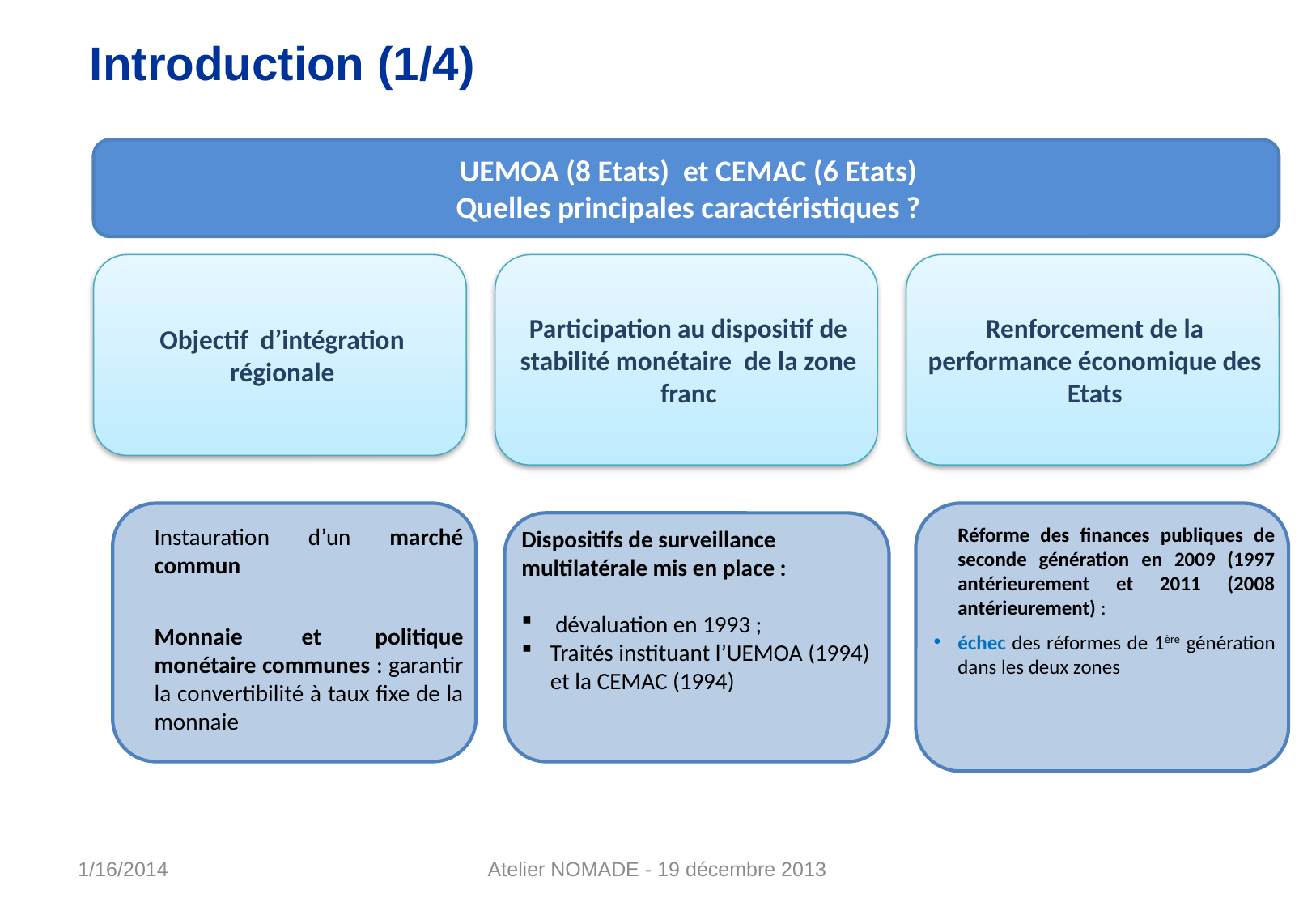

Introduction (1/4)
 UEMOA (8 Etats)  et CEMAC (6 Etats)
Quelles principales caractéristiques ?
Objectif  d’intégration régionale
Participation au dispositif de stabilité monétaire  de la zone franc
Renforcement de la performance économique des Etats
	Instauration d’un marché commun

	Monnaie  et politique monétaire communes : garantir la convertibilité à taux fixe de la monnaie

	Réforme des finances publiques de seconde génération en 2009 (1997 antérieurement et 2011 (2008 antérieurement) :
échec des réformes de 1ère génération dans les deux zones

Dispositifs de surveillance multilatérale mis en place :

 dévaluation en 1993 ;
Traités instituant l’UEMOA (1994) et la CEMAC (1994)

1/16/2014
Atelier NOMADE - 19 décembre 2013
2